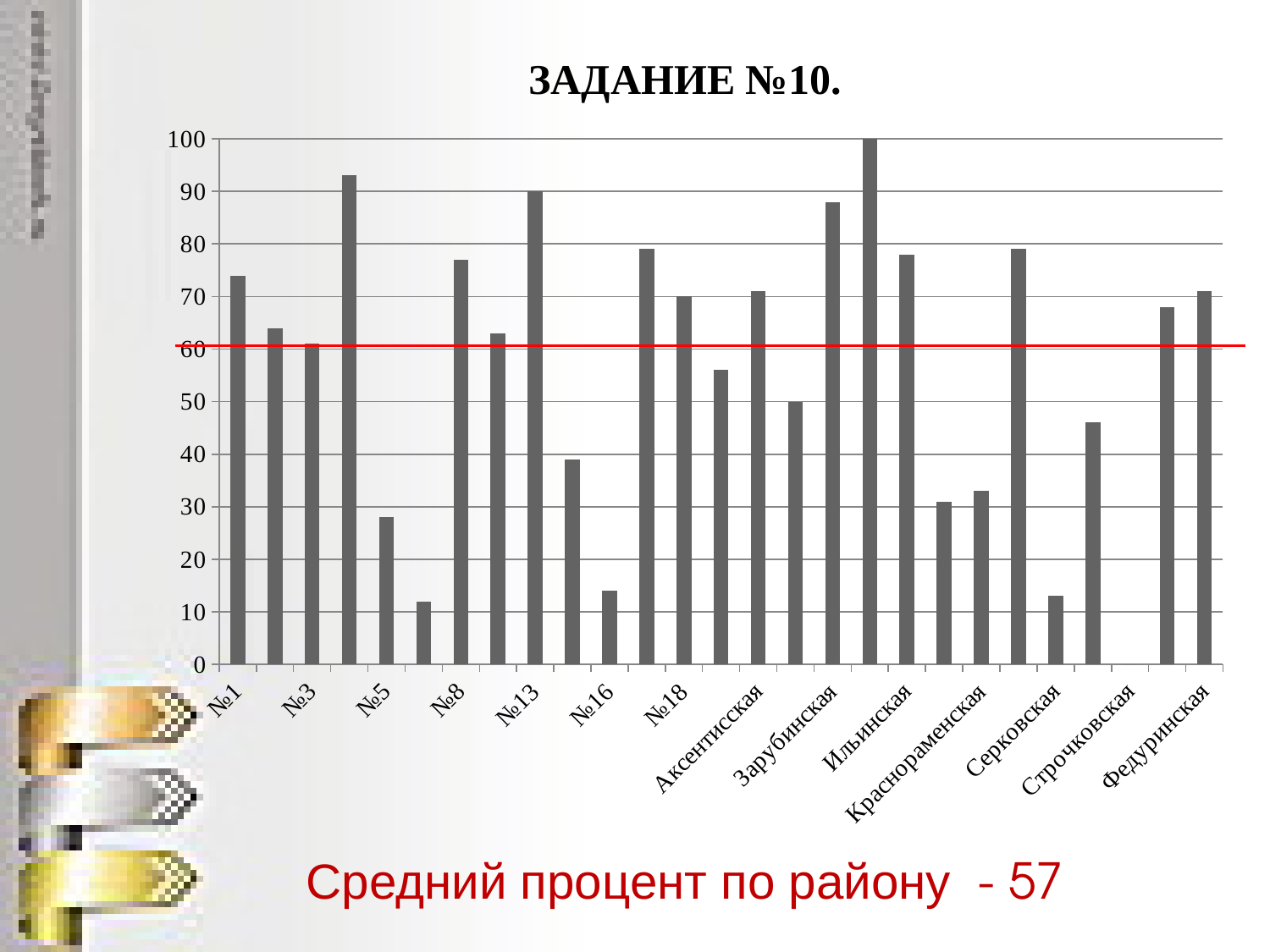

ЗАДАНИЕ №10.

### Chart

| Category |  |
|---|---|
| №1 | 74.0 |
| №2 | 64.0 |
| №3 | 61.0 |
| №4 | 93.0 |
| №5 | 28.0 |
| №7 | 12.0 |
| №8 | 77.0 |
| №12 | 63.0 |
| №13 | 90.0 |
| №15 | 39.0 |
| №16 | 14.0 |
| №17 | 79.0 |
| №18 | 70.0 |
| №19 | 56.0 |
| Аксентисская | 71.0 |
| Бриляковская | 50.0 |
| Зарубинская | 88.0 |
| Зиняковская | 100.0 |
| Ильинская | 78.0 |
| Ковригинская | 31.0 |
| Краснораменская | 33.0 |
| Православная | 79.0 |
| Серковская | 13.0 |
| Смольковская | 46.0 |
| Строчковская | 0.0 |
| Тимерязевская | 68.0 |
| Федуринская | 71.0 |
Средний процент по району  - 57